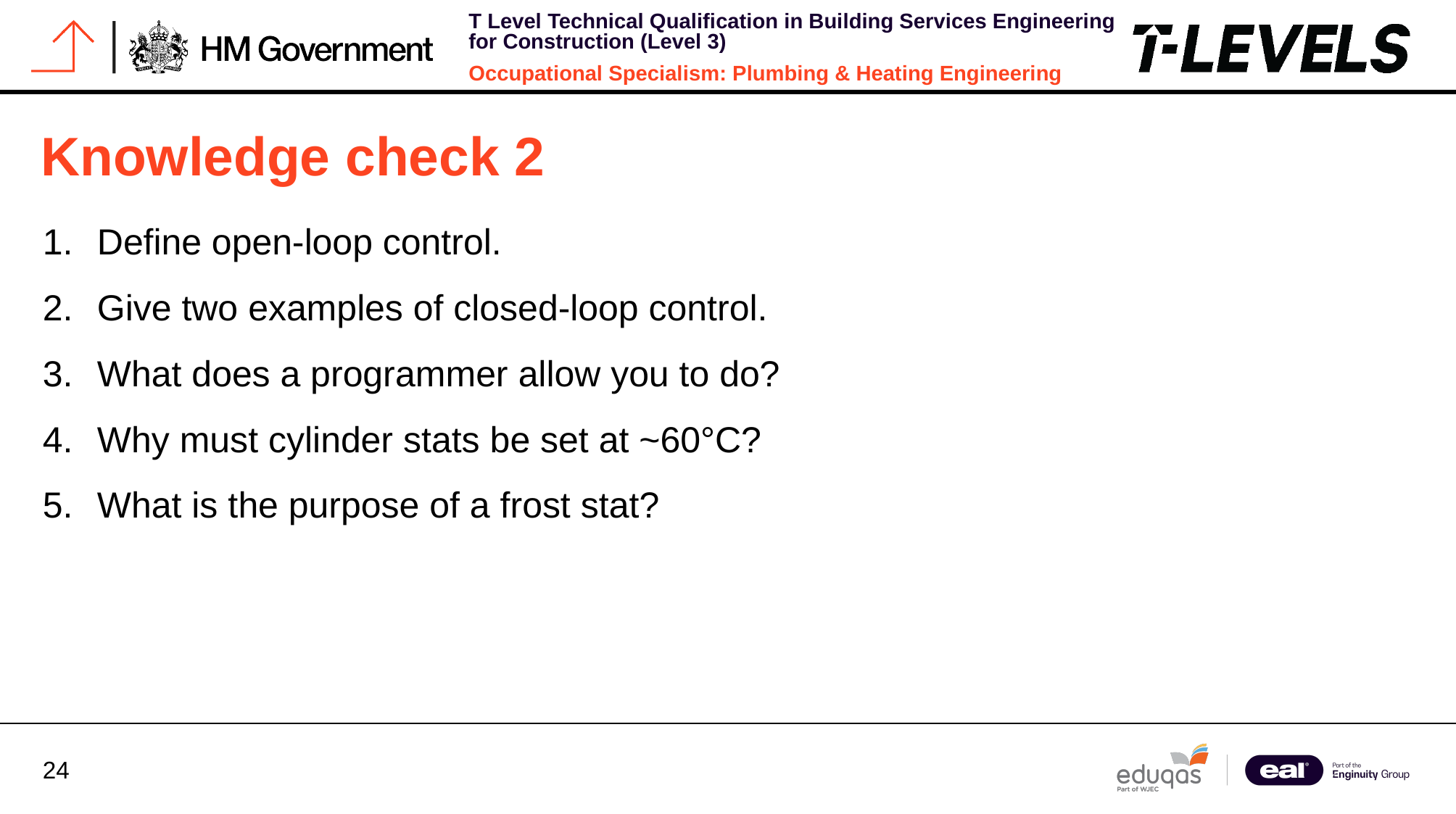

# Knowledge check 2
Define open-loop control.
Give two examples of closed-loop control.
What does a programmer allow you to do?
Why must cylinder stats be set at ~60°C?
What is the purpose of a frost stat?